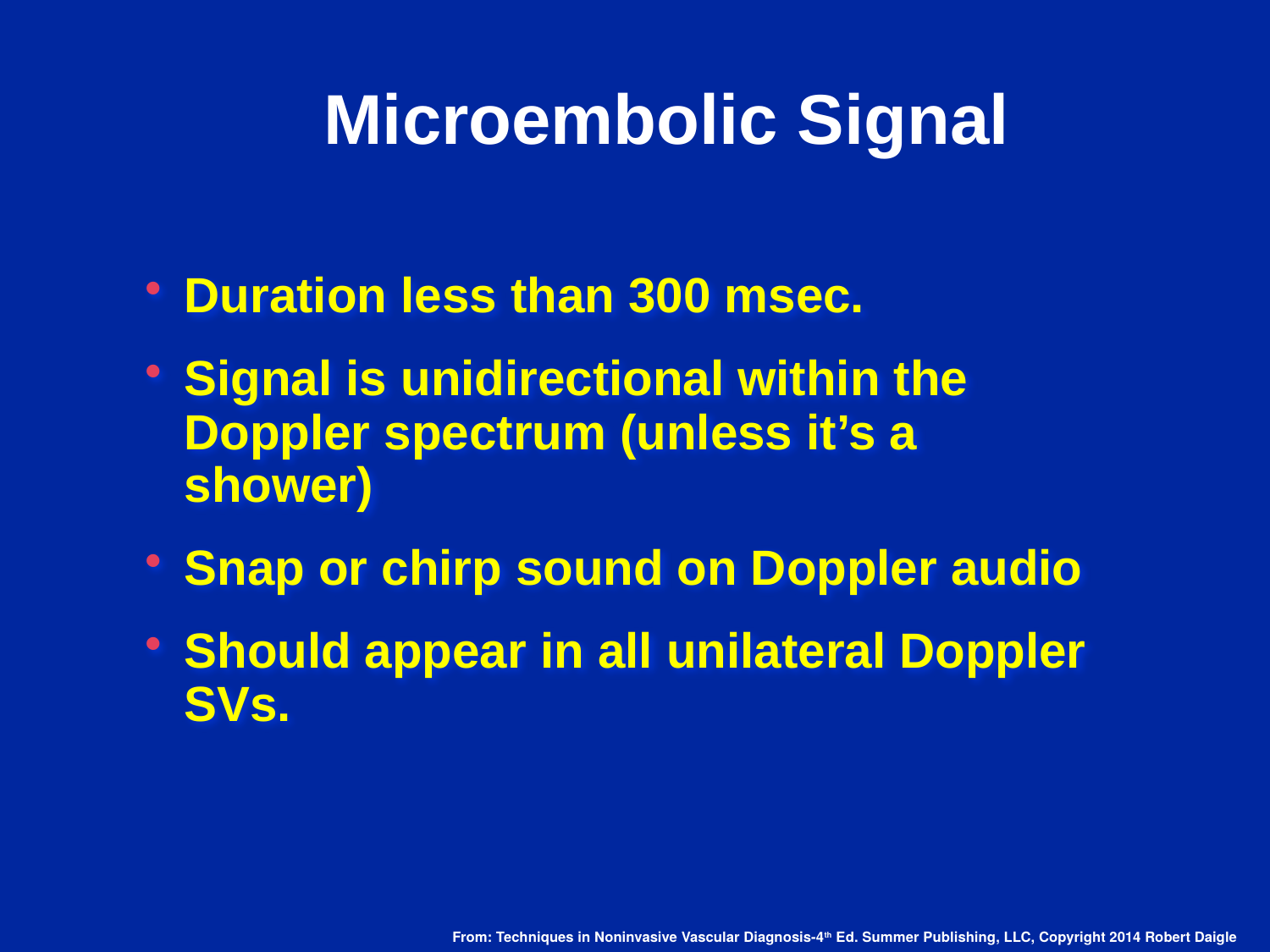

# Microembolic Signal
Duration less than 300 msec.
Signal is unidirectional within the Doppler spectrum (unless it’s a shower)
Snap or chirp sound on Doppler audio
Should appear in all unilateral Doppler SVs.